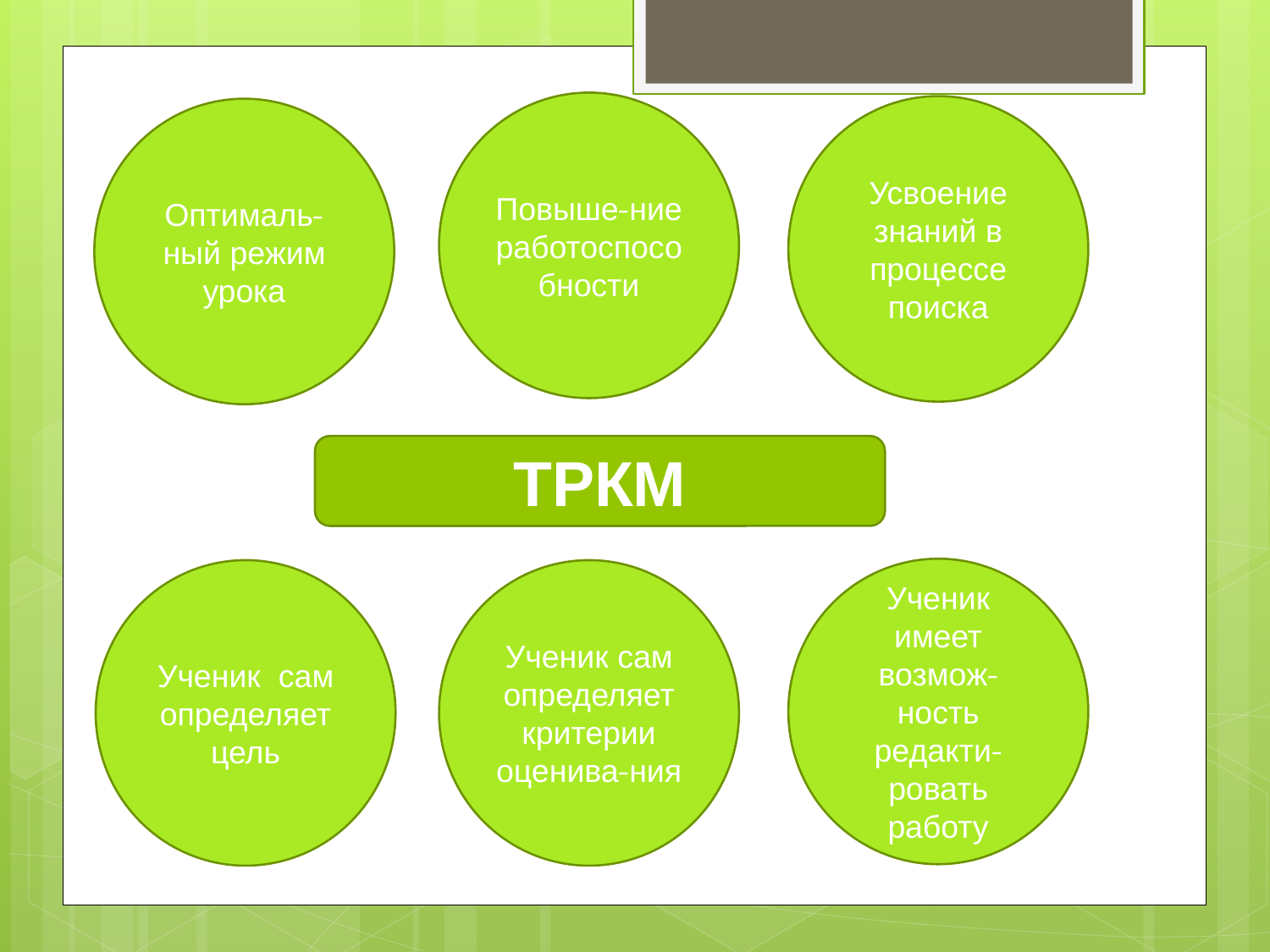

Повыше-ние работоспособности
Усвоение знаний в процессе поиска
Оптималь-ный режим урока
ТРКМ
Ученик имеет возмож-ность редакти-ровать работу
Ученик  сам определяет цель
Ученик сам определяет критерии оценива-ния